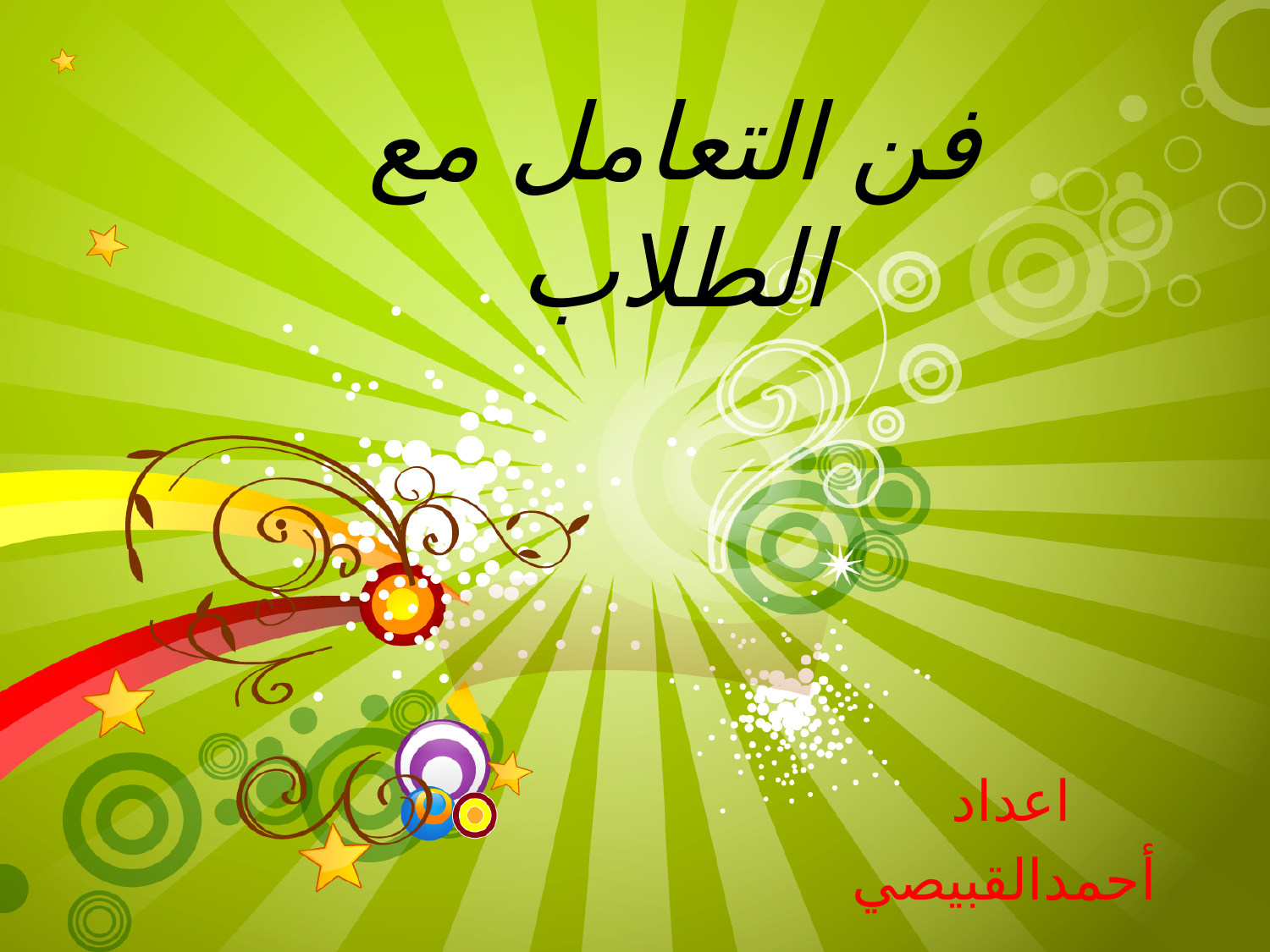

# فن التعامل مع الطلاب
اعداد
أحمدالقبيصي